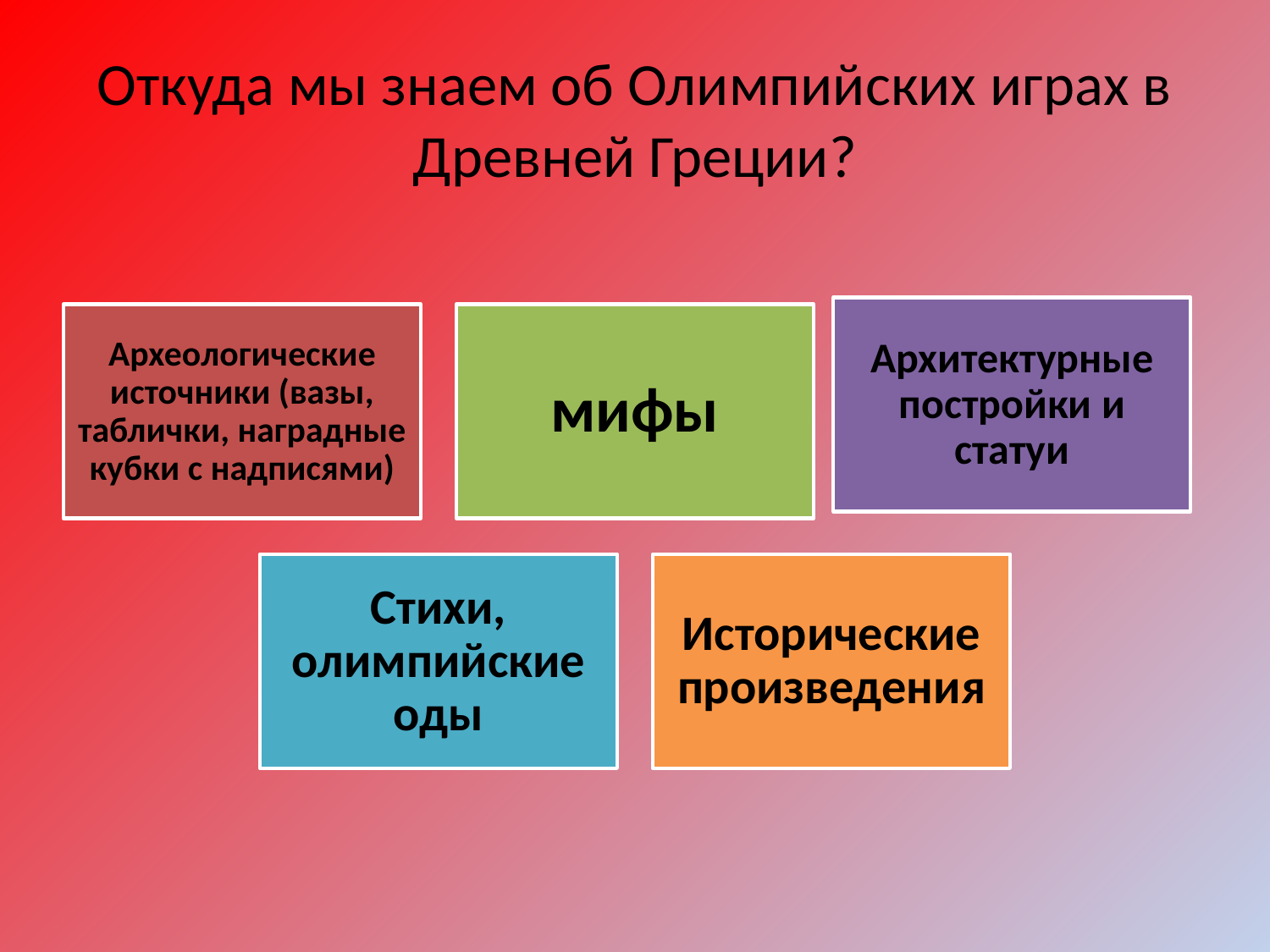

# Откуда мы знаем об Олимпийских играх в Древней Греции?
Археологические источники (вазы, таблички, наградные кубки с надписями)
мифы
Архитектурные постройки и статуи
Стихи, олимпийские оды
Исторические произведения